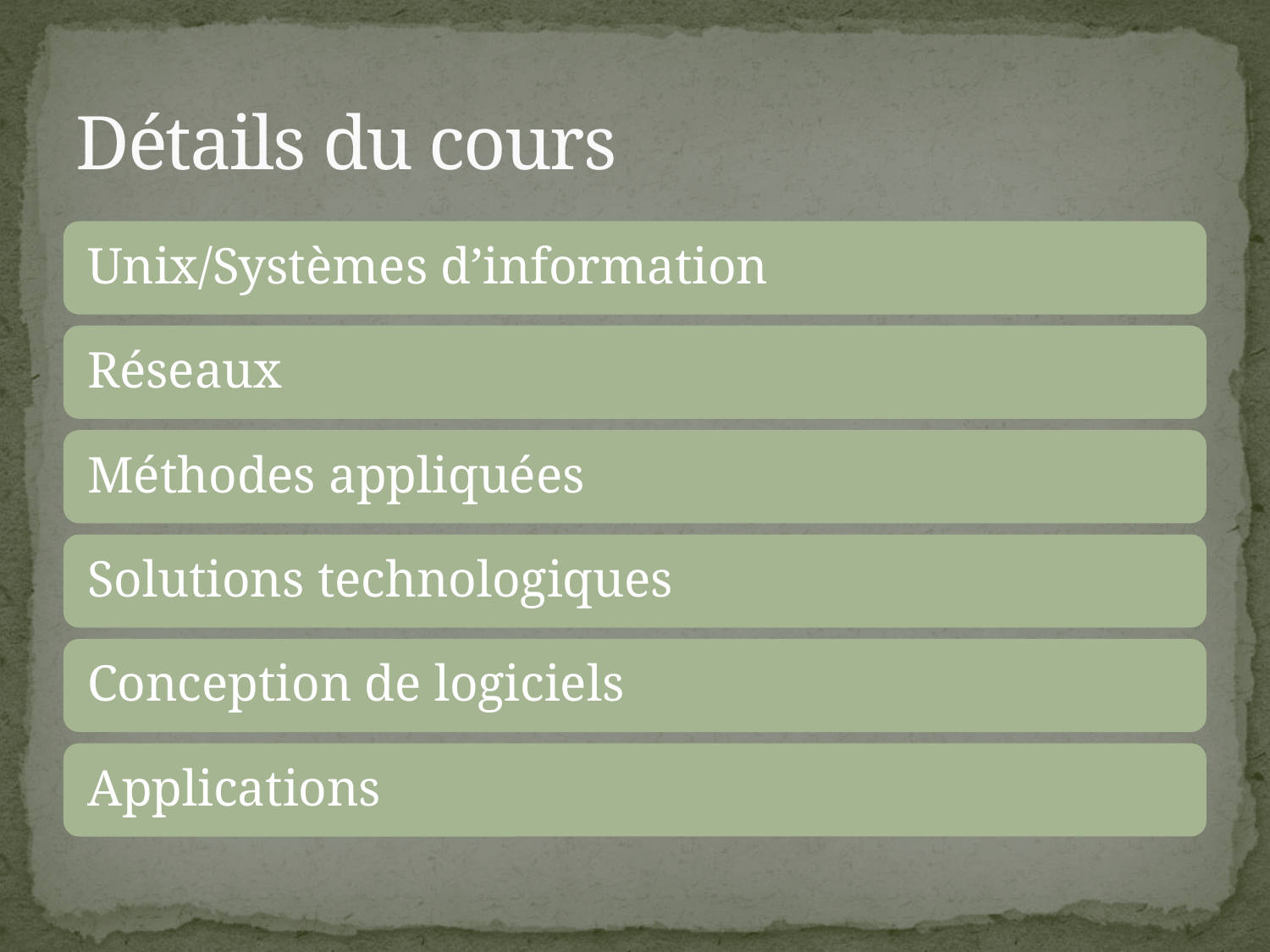

# Détails du cours
Unix/Systèmes d’information
Réseaux
Méthodes appliquées
Solutions technologiques
Conception de logiciels
Applications